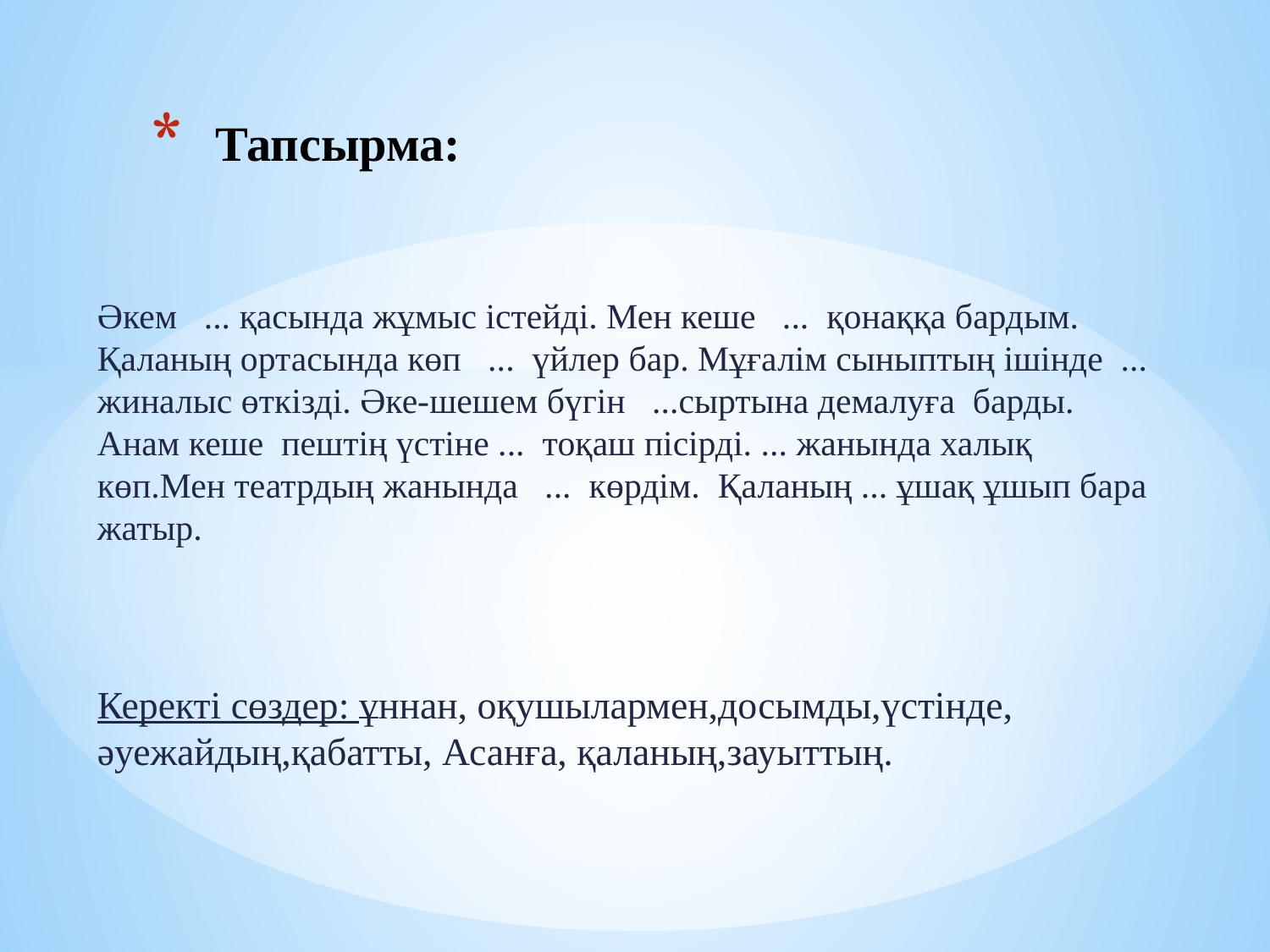

# Тапсырма:

Әкем   ... қасында жұмыс істейді. Мен кеше   ...  қонаққа бардым. Қаланың ортасында көп   ...  үйлер бар. Мұғалім сыныптың ішінде  ...  жиналыс өткізді. Әке-шешем бүгін   ...сыртына демалуға  барды. Анам кеше  пештің үстіне ...  тоқаш пісірді. ... жанында халық көп.Мен театрдың жанында   ...  көрдім.  Қаланың ... ұшақ ұшып бара жатыр.

Керекті сөздер: ұннан, оқушылармен,досымды,үстінде, әуежайдың,қабатты, Асанға, қаланың,зауыттың.